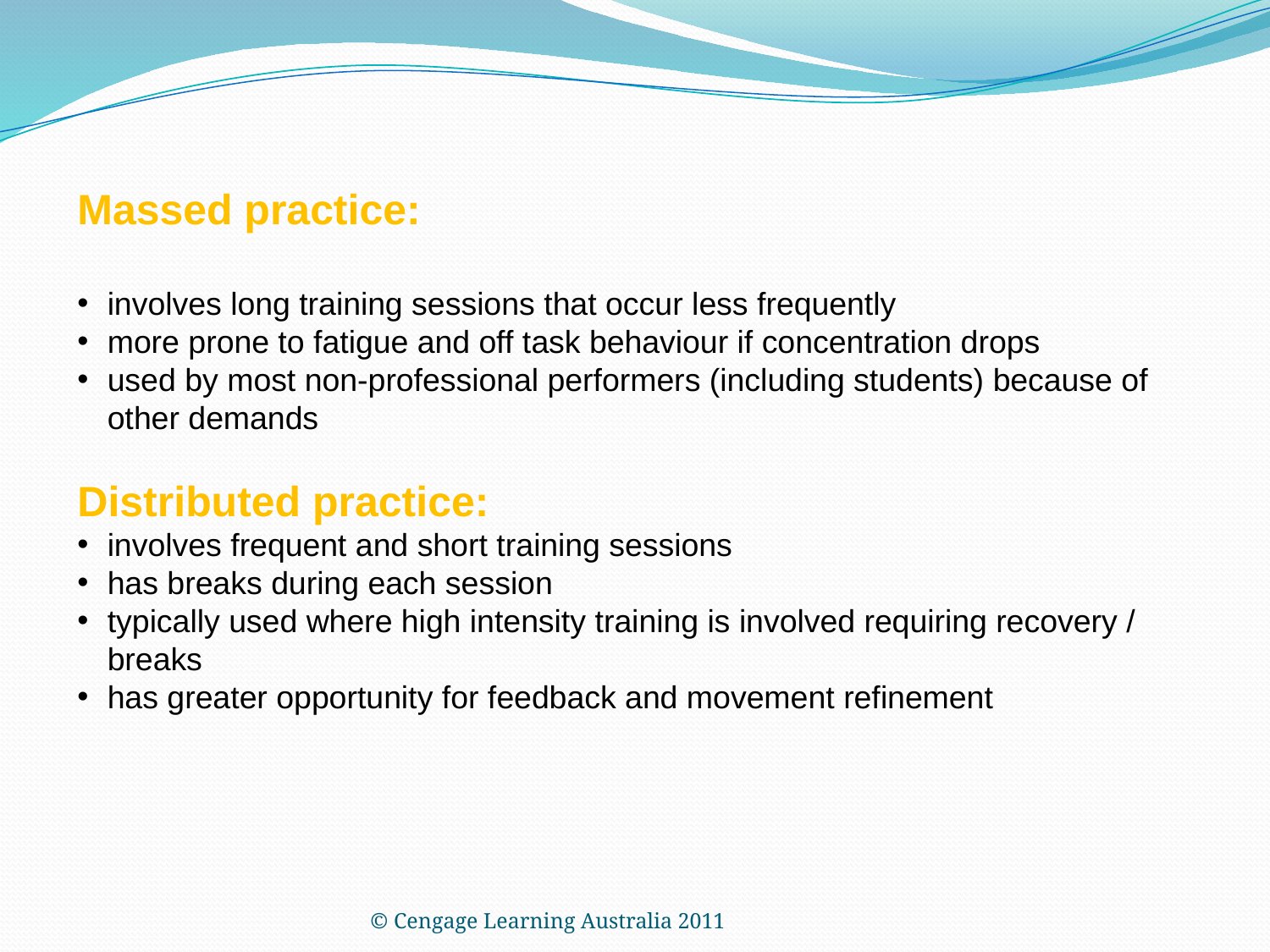

Massed practice:

involves long training sessions that occur less frequently
more prone to fatigue and off task behaviour if concentration drops
used by most non-professional performers (including students) because of other demands

Distributed practice:
involves frequent and short training sessions
has breaks during each session
typically used where high intensity training is involved requiring recovery / breaks
has greater opportunity for feedback and movement refinement

© Cengage Learning Australia 2011